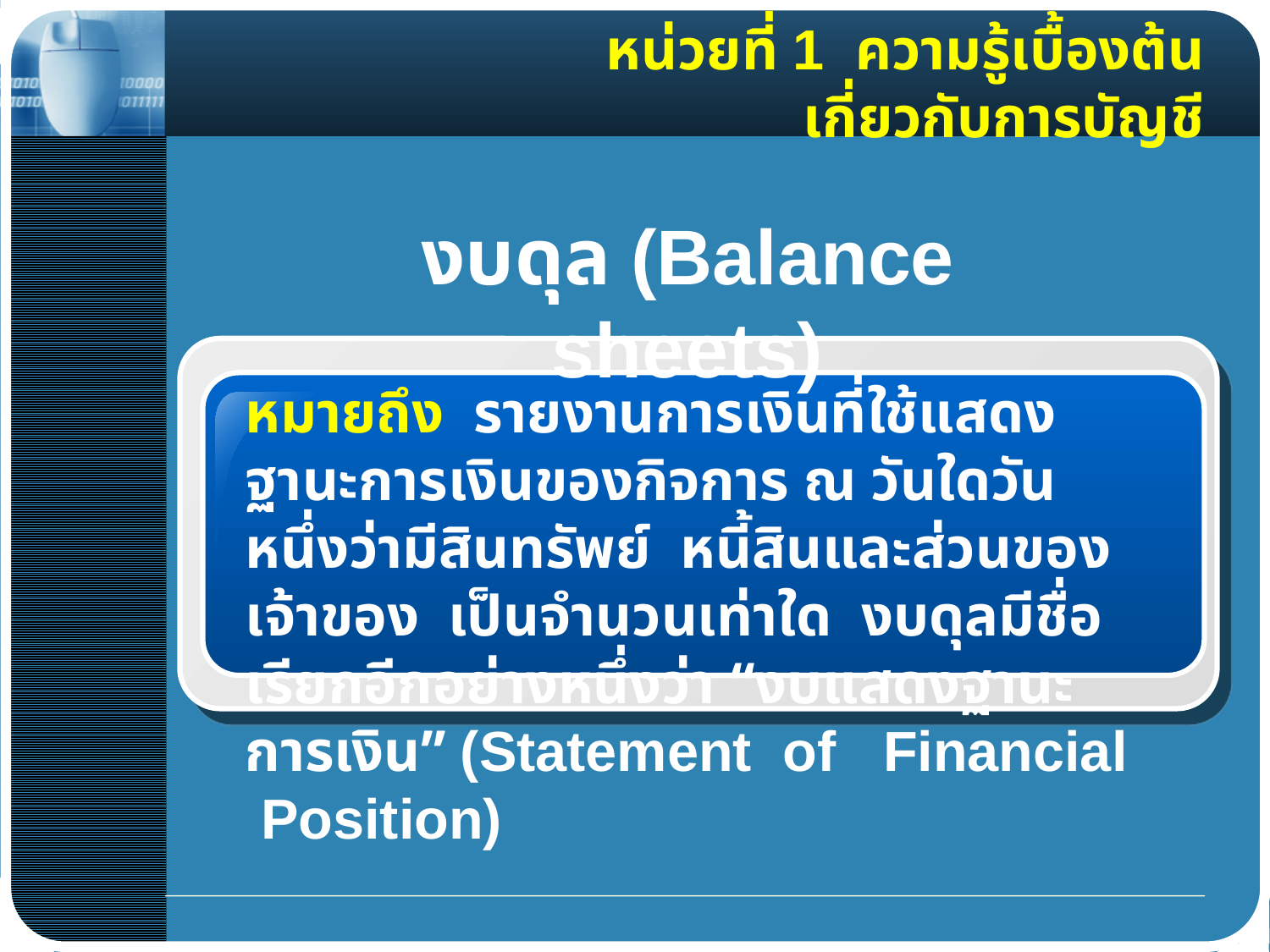

หน่วยที่ 1  ความรู้เบื้องต้นเกี่ยวกับการบัญชี
งบดุล (Balance sheets)
สิน     11

หมายถึง  รายงานการเงินที่ใช้แสดงฐานะการเงินของกิจการ ณ วันใดวันหนึ่งว่ามีสินทรัพย์  หนี้สินและส่วนของเจ้าของ  เป็นจำนวนเท่าใด  งบดุลมีชื่อเรียกอีกอย่างหนึ่งว่า “งบแสดงฐานะการเงิน” (Statement  of   Financial  Position)